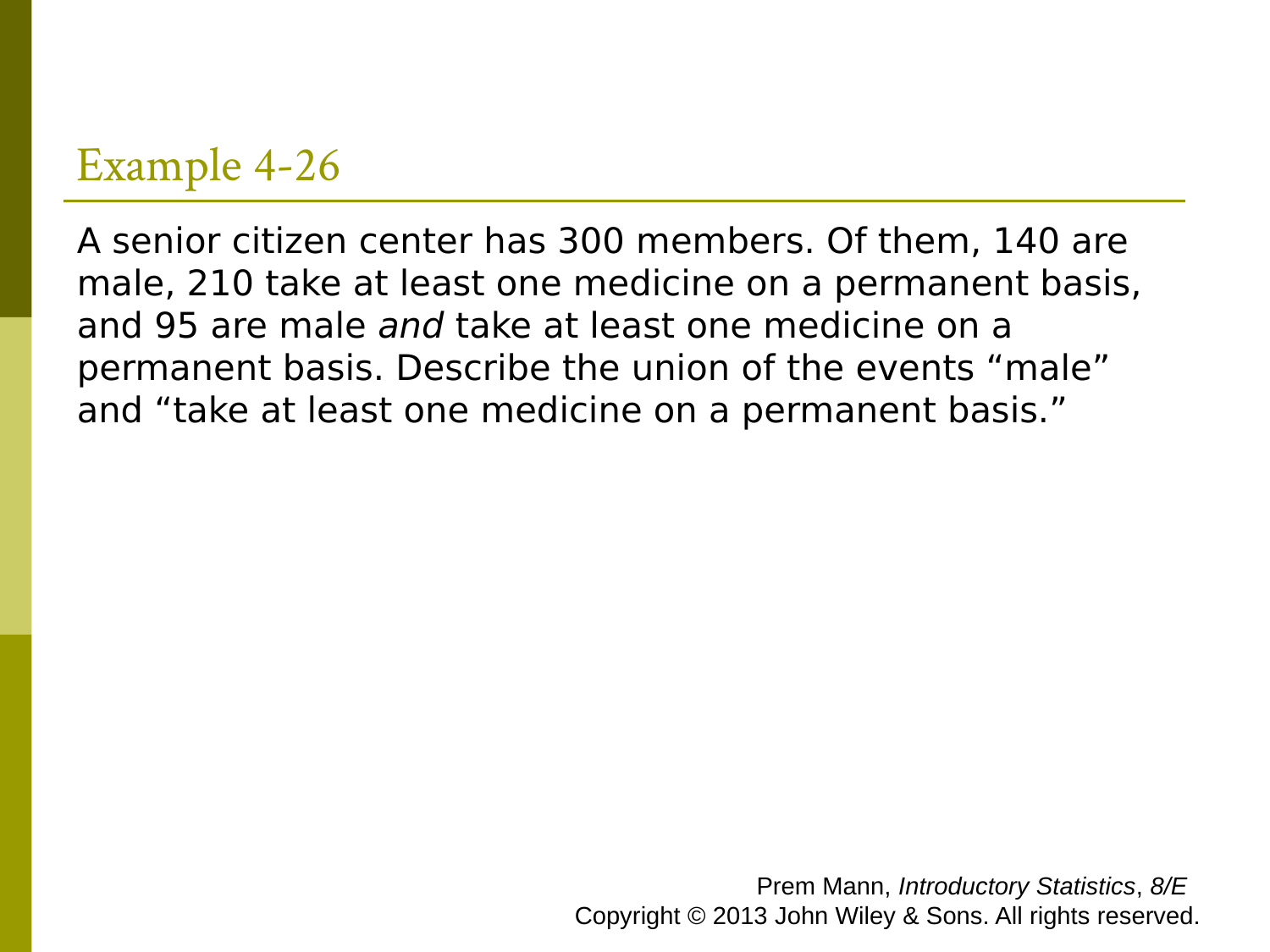

# Example 4-26
A senior citizen center has 300 members. Of them, 140 are male, 210 take at least one medicine on a permanent basis, and 95 are male and take at least one medicine on a permanent basis. Describe the union of the events “male” and “take at least one medicine on a permanent basis.”
                          Prem Mann, Introductory Statistics, 8/E Copyright © 2013 John Wiley & Sons. All rights reserved.